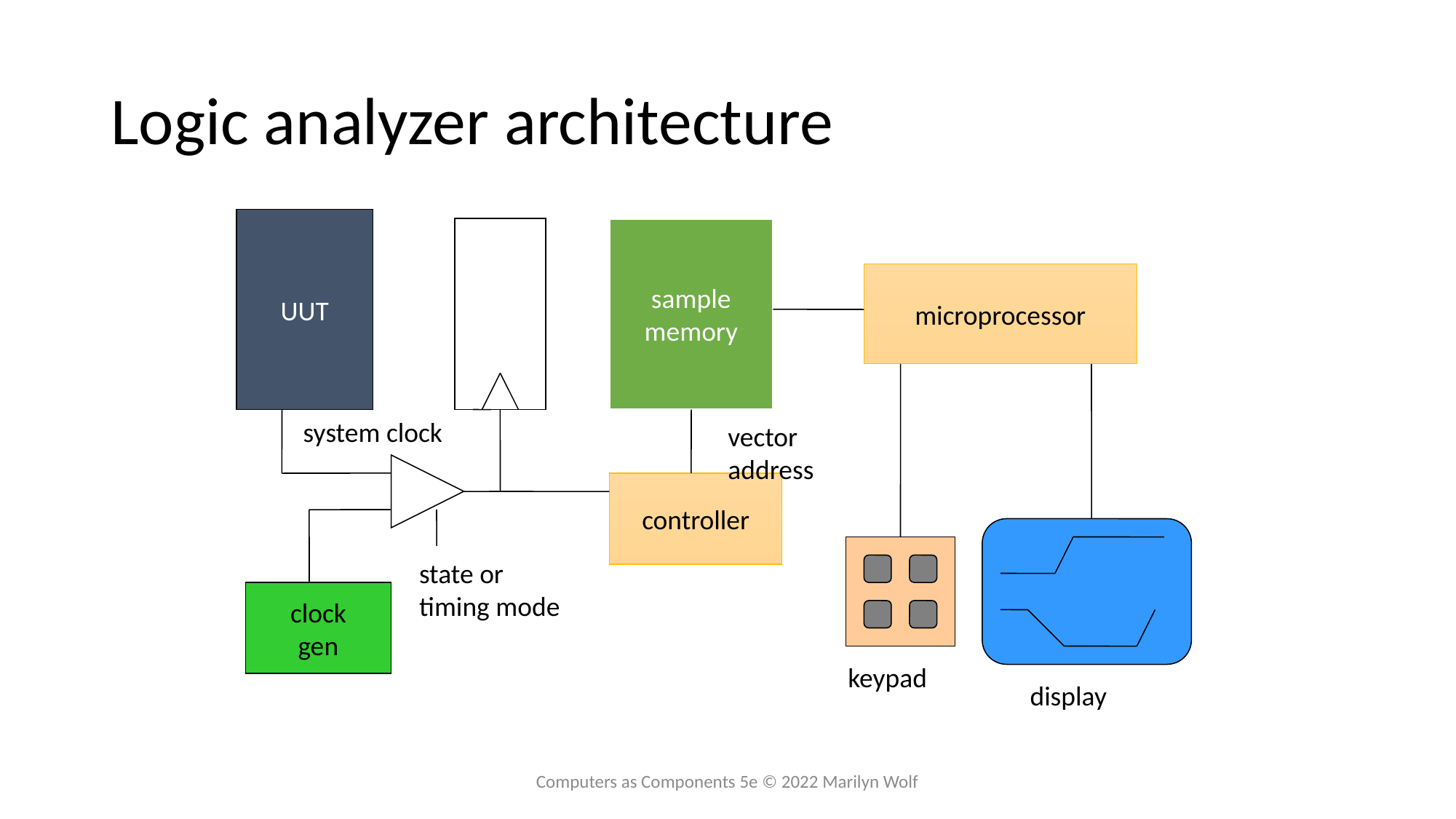

# Logic analyzer architecture
UUT

sample
memory
microprocessor

system clock
vector
address

controller

state or
timing mode

clock
gen

keypad
display
Computers as Components 5e © 2022 Marilyn Wolf